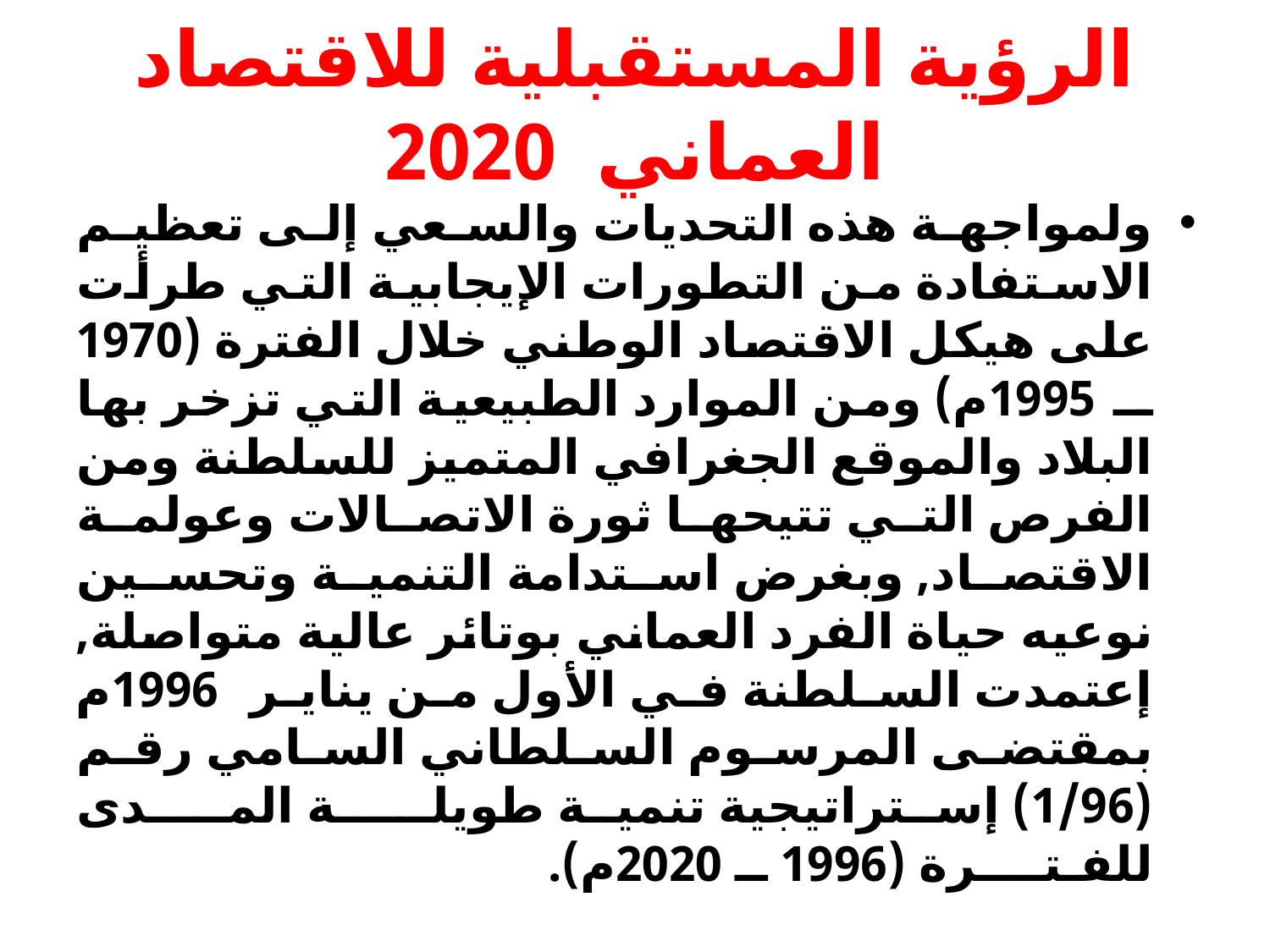

# الرؤية المستقبلية للاقتصاد العماني  2020
ولمواجهة هذه التحديات والسعي إلى تعظيم الاستفادة من التطورات الإيجابية التي طرأت على هيكل الاقتصاد الوطني خلال الفترة (1970 ــ 1995م) ومن الموارد الطبيعية التي تزخر بها البلاد والموقع الجغرافي المتميز للسلطنة ومن الفرص التي تتيحها ثورة الاتصالات وعولمة الاقتصاد, وبغرض استدامة التنمية وتحسين نوعيه حياة الفرد العماني بوتائر عالية متواصلة, إعتمدت السلطنة في الأول من يناير 1996م بمقتضى المرسوم السلطاني السامي رقم (1/96) إستراتيجية تنمية طويلــــة المـــدى للفـتــــرة (1996 ــ 2020م).